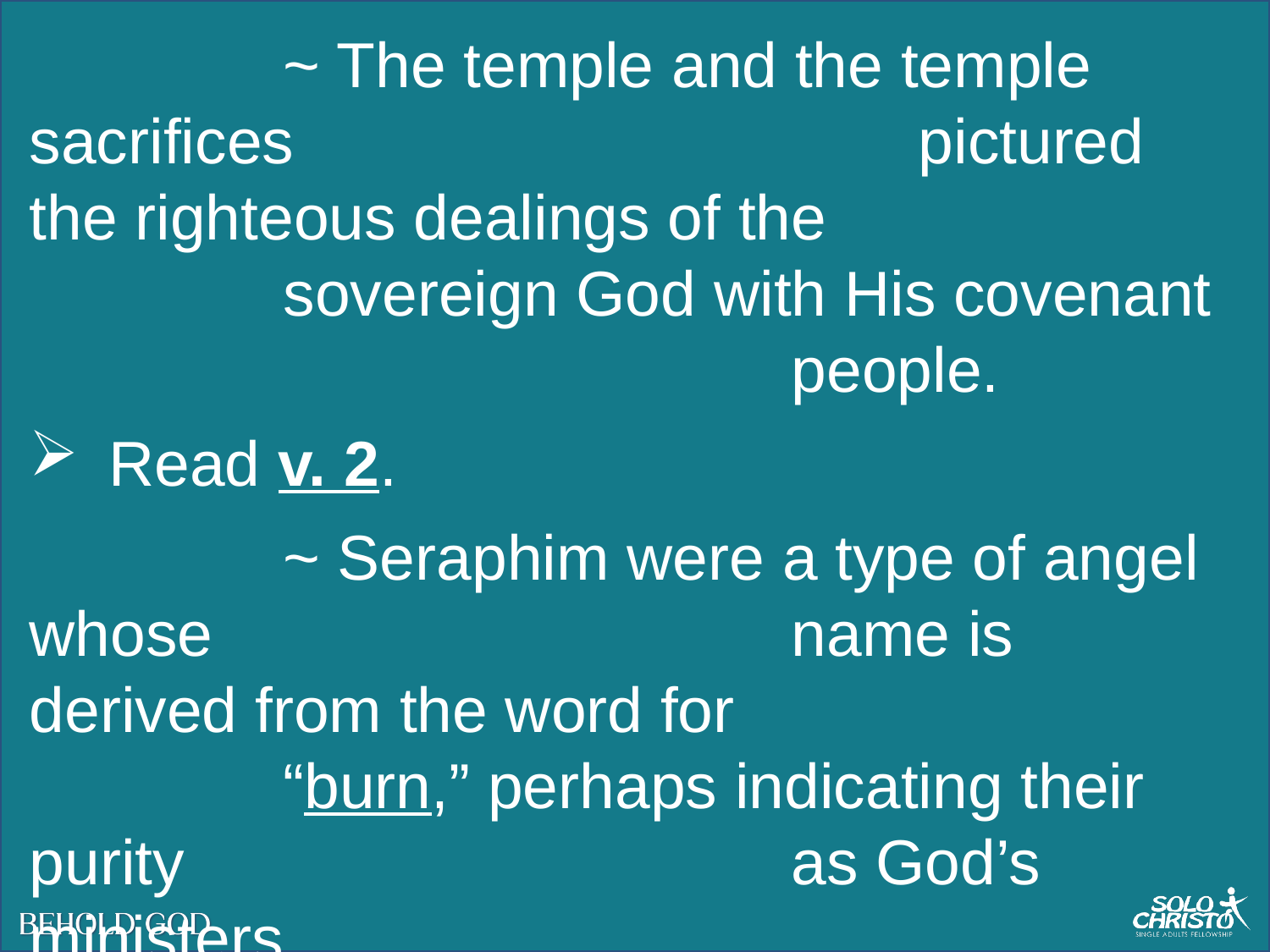

~ The temple and the temple sacrifices 					pictured the righteous dealings of the 					sovereign God with His covenant 						people.
Read v. 2.
		~ Seraphim were a type of angel whose 					name is derived from the word for 						“burn,” perhaps indicating their purity 					as God’s ministers.
		~ But their name probably also relates 					to their role in purification.